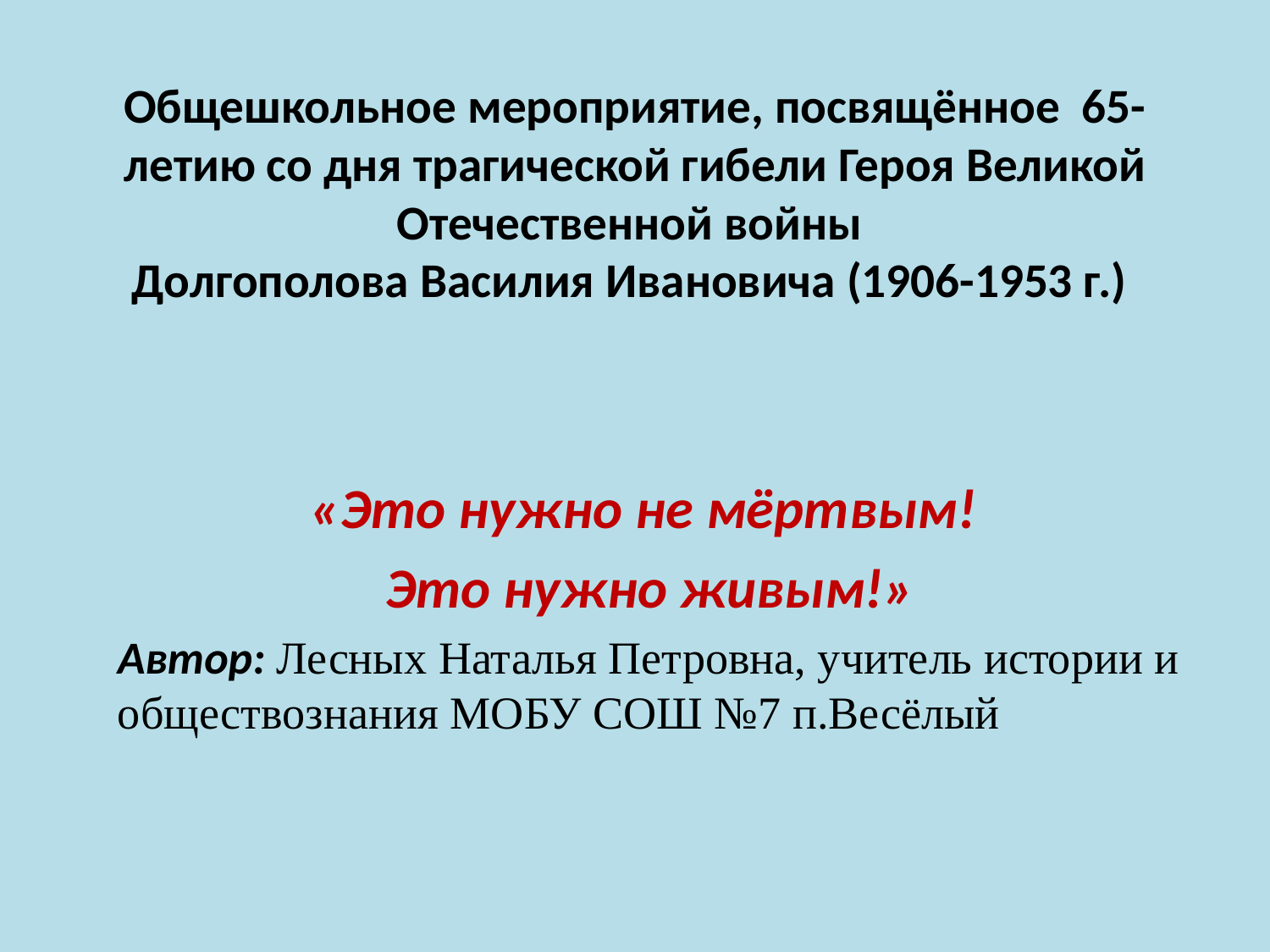

# Общешкольное мероприятие, посвящённое  65-летию со дня трагической гибели Героя Великой Отечественной войны Долгополова Василия Ивановича (1906-1953 г.)
«Это нужно не мёртвым!
Это нужно живым!»
Автор: Лесных Наталья Петровна, учитель истории и обществознания МОБУ СОШ №7 п.Весёлый